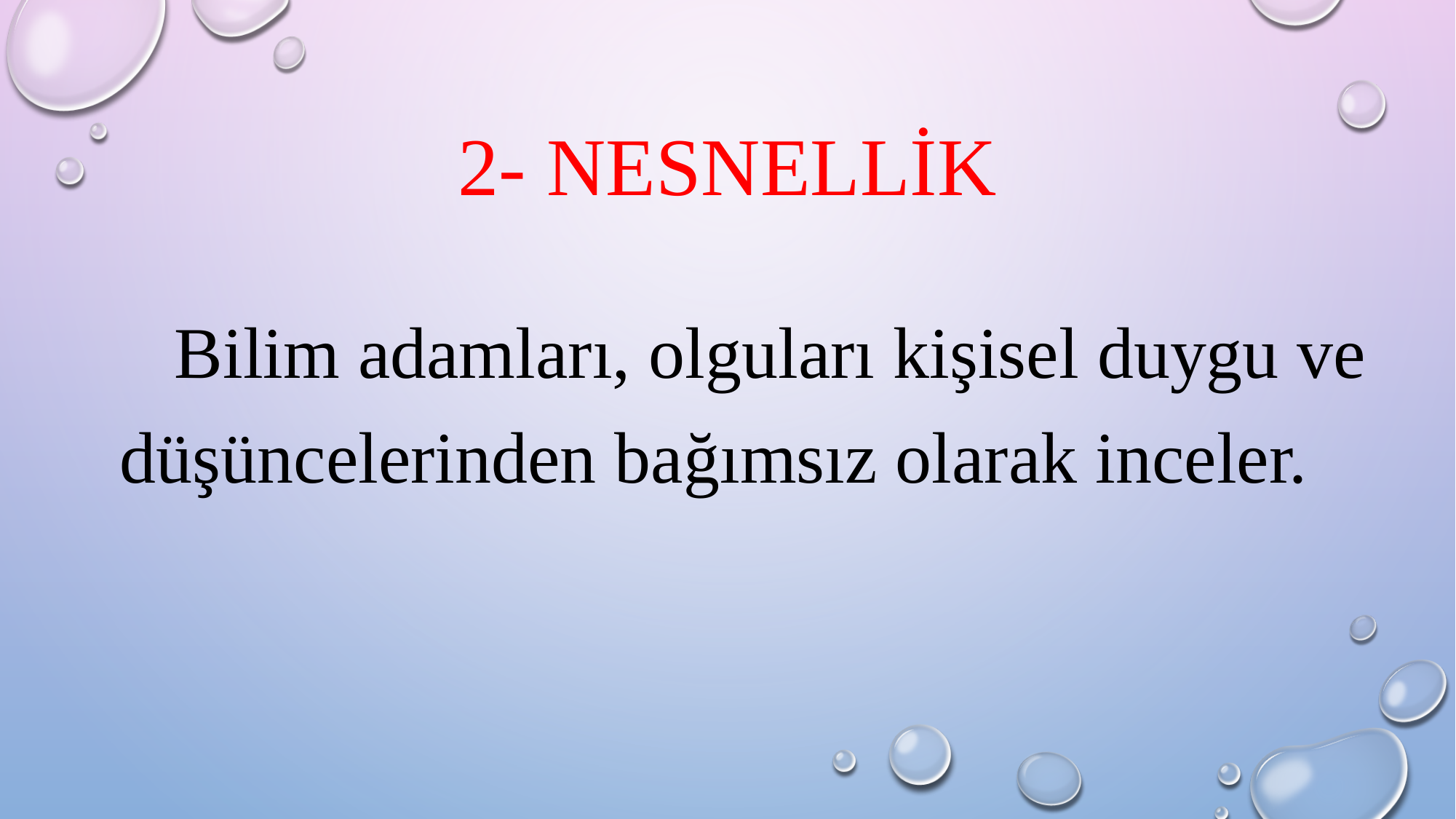

# 2- nesnellik
   Bilim adamları, olguları kişisel duygu ve düşüncelerinden bağımsız olarak inceler.